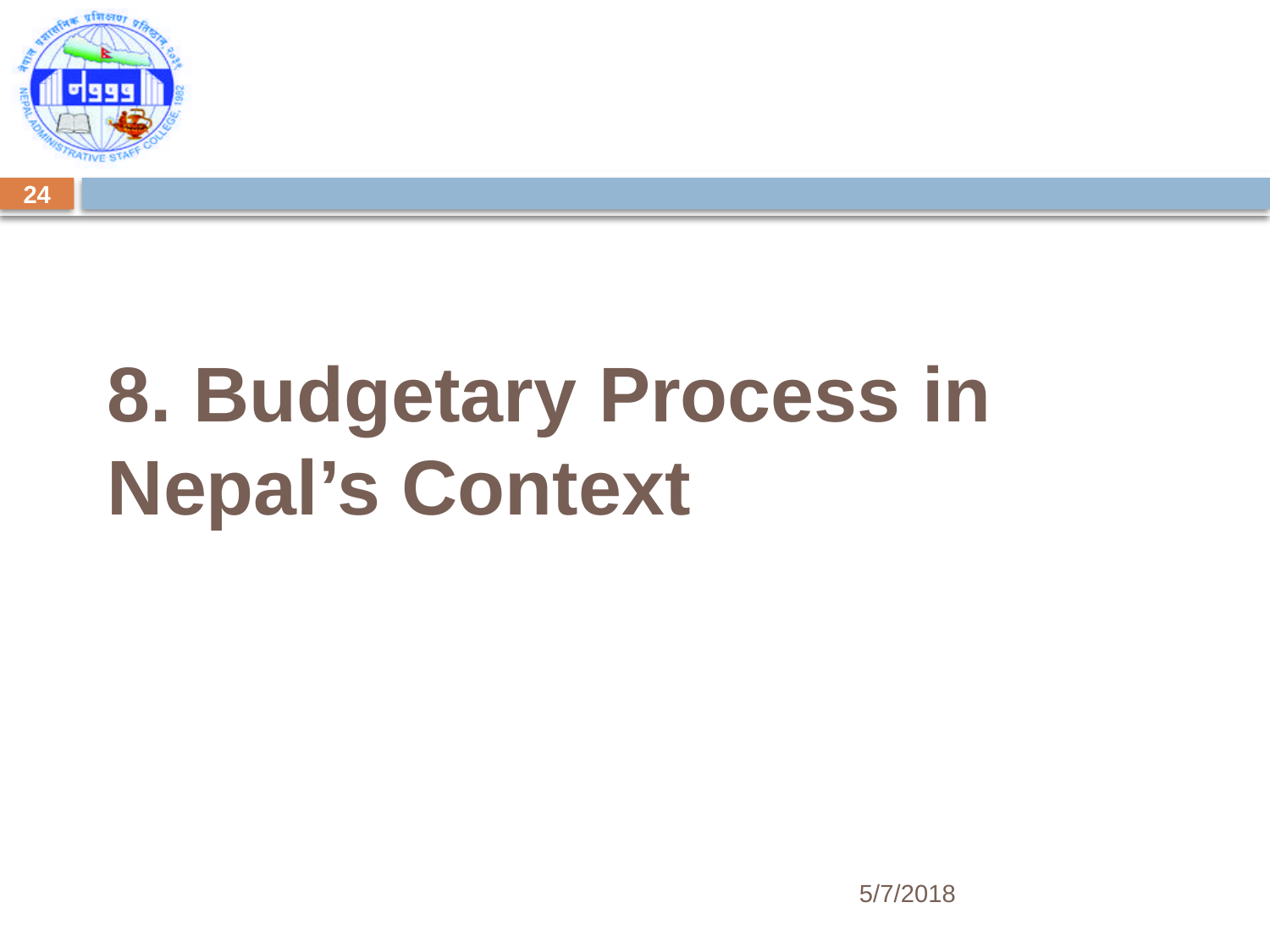

24
# 8. Budgetary Process in Nepal’s Context
5/7/2018